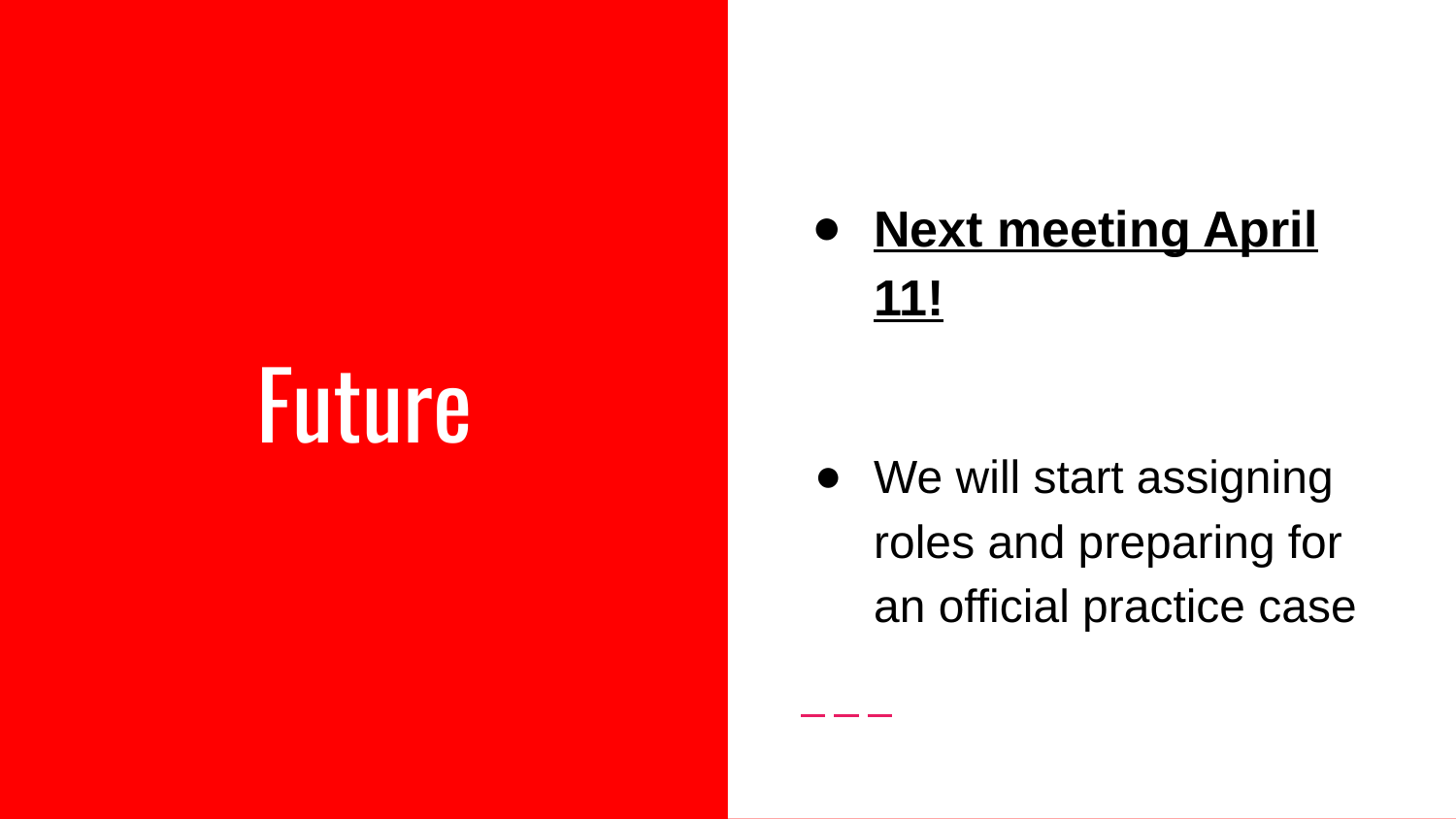

Next meeting April 11!

We will start assigning roles and preparing for an official practice case
# Future